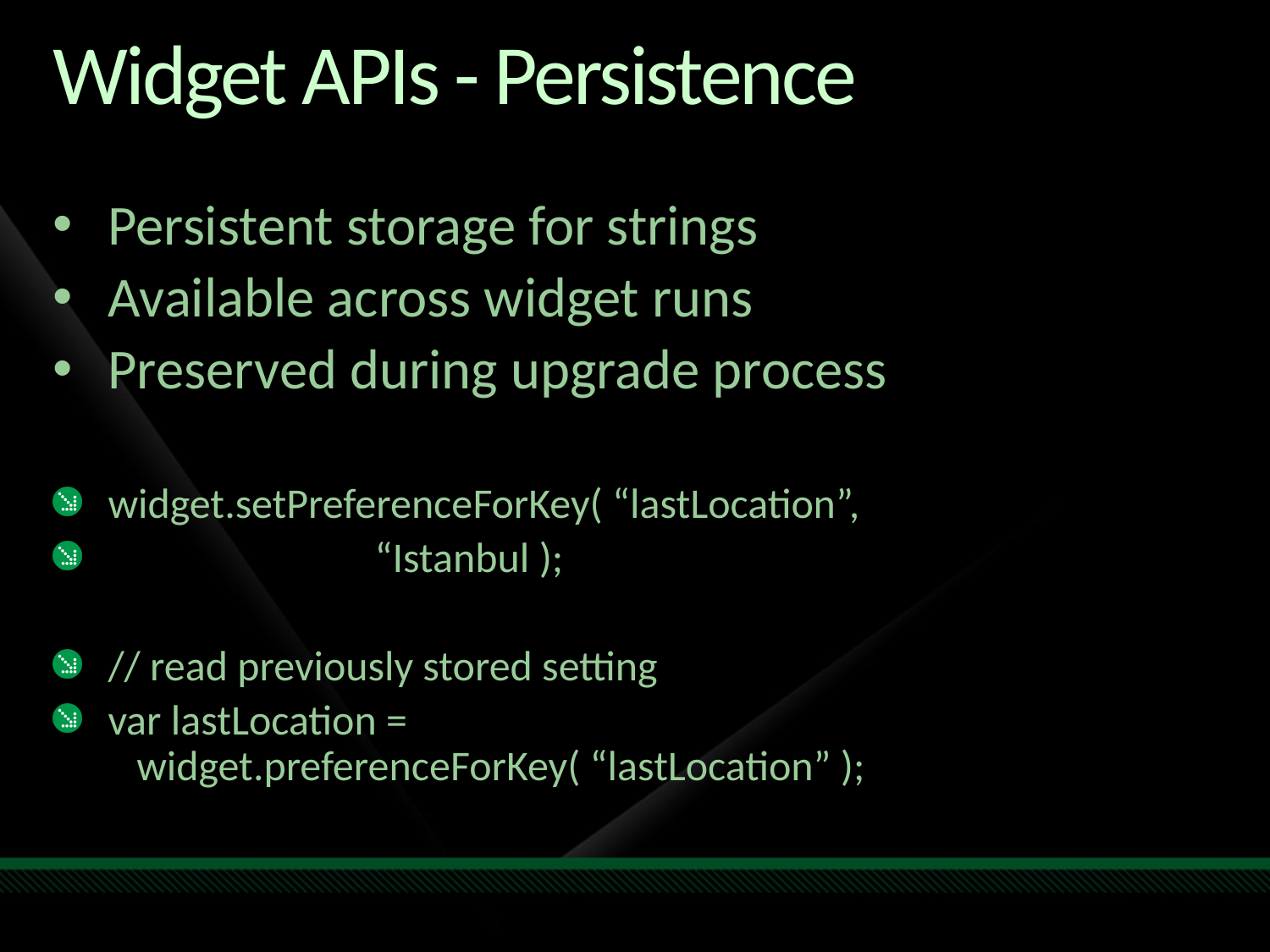

# Widget APIs - Persistence
Persistent storage for strings
Available across widget runs
Preserved during upgrade process

widget.setPreferenceForKey( “lastLocation”,
                            “Istanbul );

// read previously stored setting
var lastLocation =
   widget.preferenceForKey( “lastLocation” );